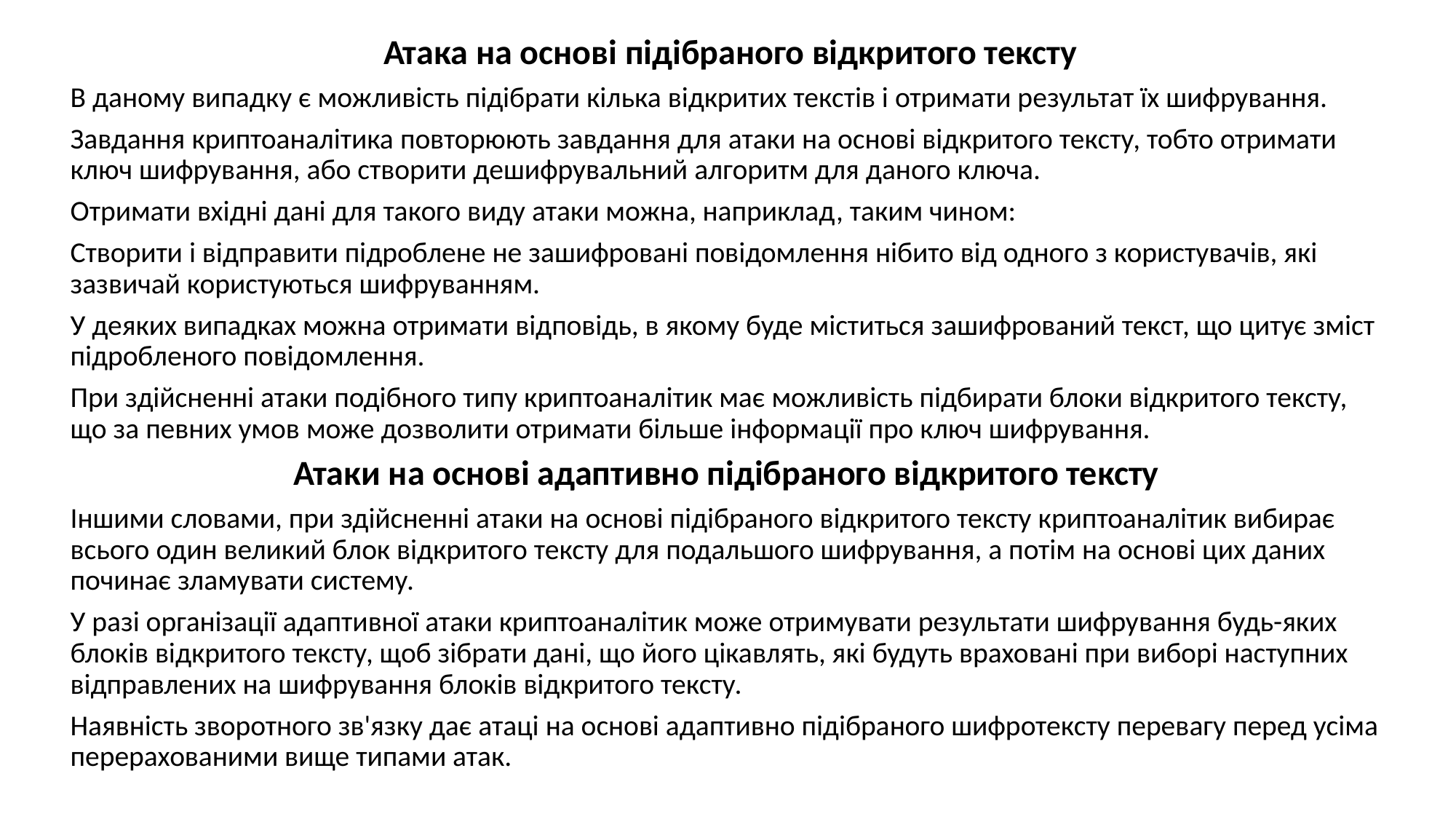

Атака на основі підібраного відкритого тексту
В даному випадку є можливість підібрати кілька відкритих текстів і отримати результат їх шифрування.
Завдання криптоаналітика повторюють завдання для атаки на основі відкритого тексту, тобто отримати ключ шифрування, або створити дешифрувальний алгоритм для даного ключа.
Отримати вхідні дані для такого виду атаки можна, наприклад, таким чином:
Створити і відправити підроблене не зашифровані повідомлення нібито від одного з користувачів, які зазвичай користуються шифруванням.
У деяких випадках можна отримати відповідь, в якому буде міститься зашифрований текст, що цитує зміст підробленого повідомлення.
При здійсненні атаки подібного типу криптоаналітик має можливість підбирати блоки відкритого тексту, що за певних умов може дозволити отримати більше інформації про ключ шифрування.
Атаки на основі адаптивно підібраного відкритого тексту
Іншими словами, при здійсненні атаки на основі підібраного відкритого тексту криптоаналітик вибирає всього один великий блок відкритого тексту для подальшого шифрування, а потім на основі цих даних починає зламувати систему.
У разі організації адаптивної атаки криптоаналітик може отримувати результати шифрування будь-яких блоків відкритого тексту, щоб зібрати дані, що його цікавлять, які будуть враховані при виборі наступних відправлених на шифрування блоків відкритого тексту.
Наявність зворотного зв'язку дає атаці на основі адаптивно підібраного шифротексту перевагу перед усіма перерахованими вище типами атак.